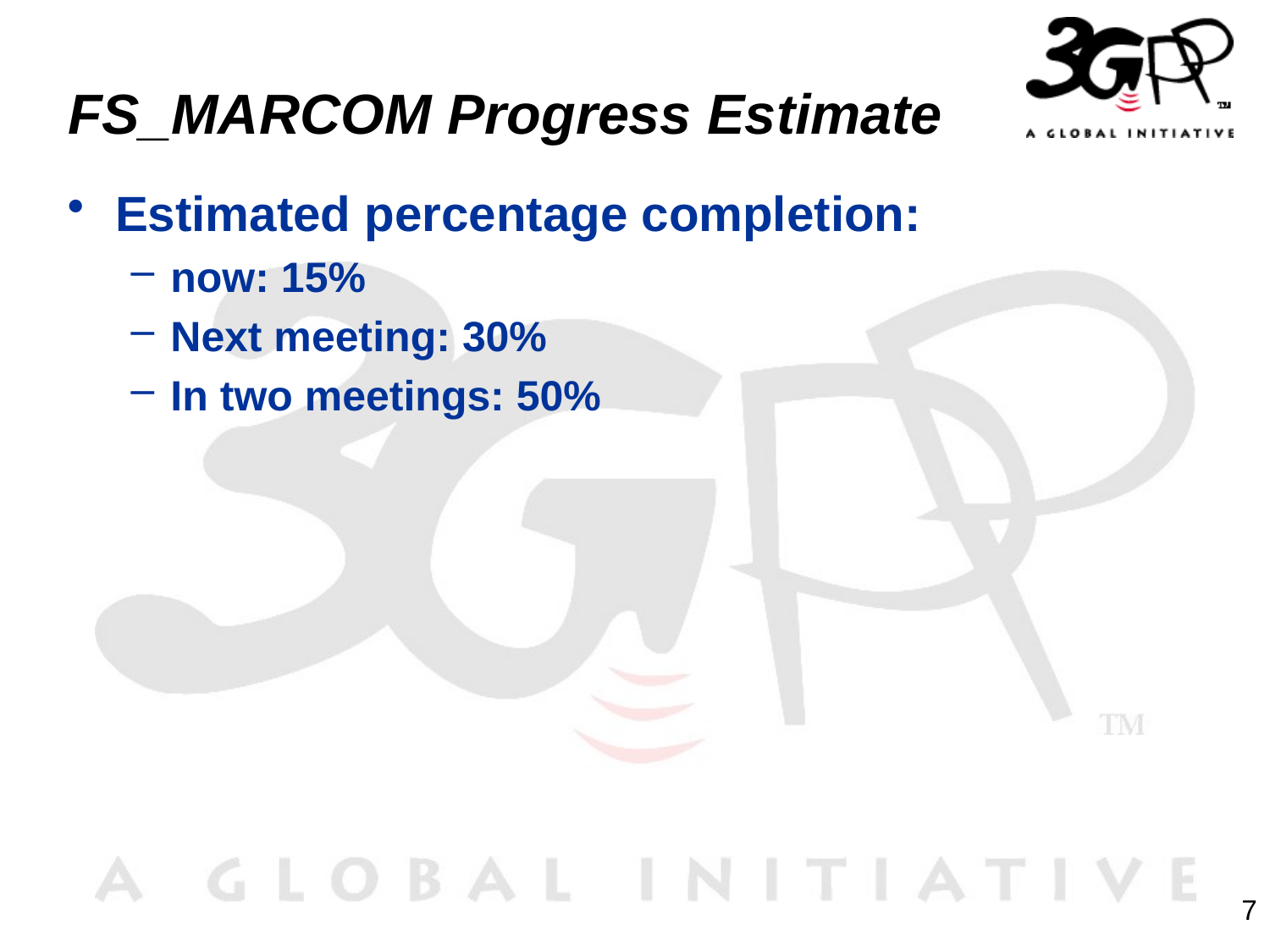

# FS_MARCOM Progress Estimate
Estimated percentage completion:
now: 15%
Next meeting: 30%
In two meetings: 50%
7